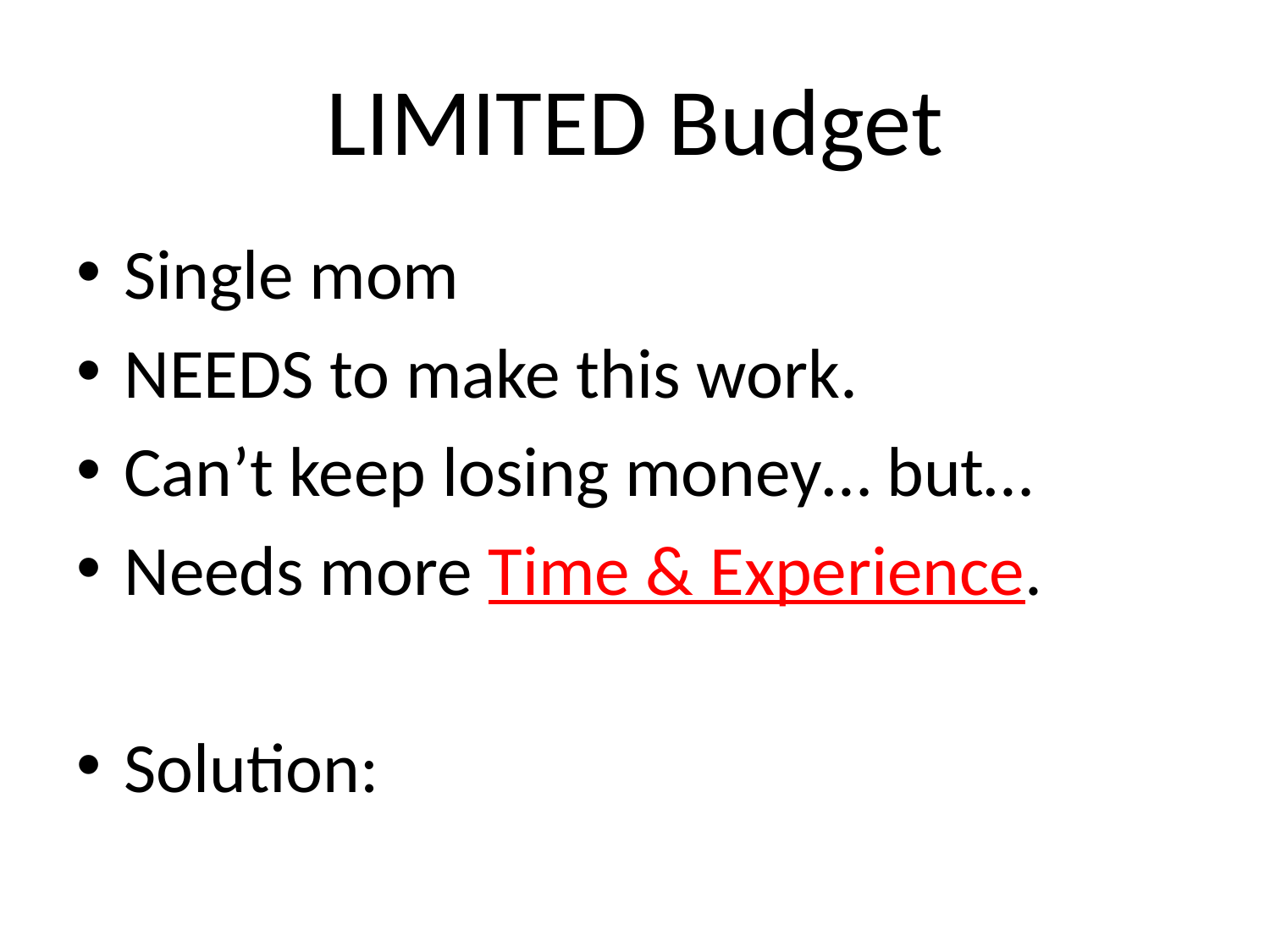

# LIMITED Budget
Single mom
NEEDS to make this work.
Can’t keep losing money… but…
Needs more Time & Experience.

Solution: